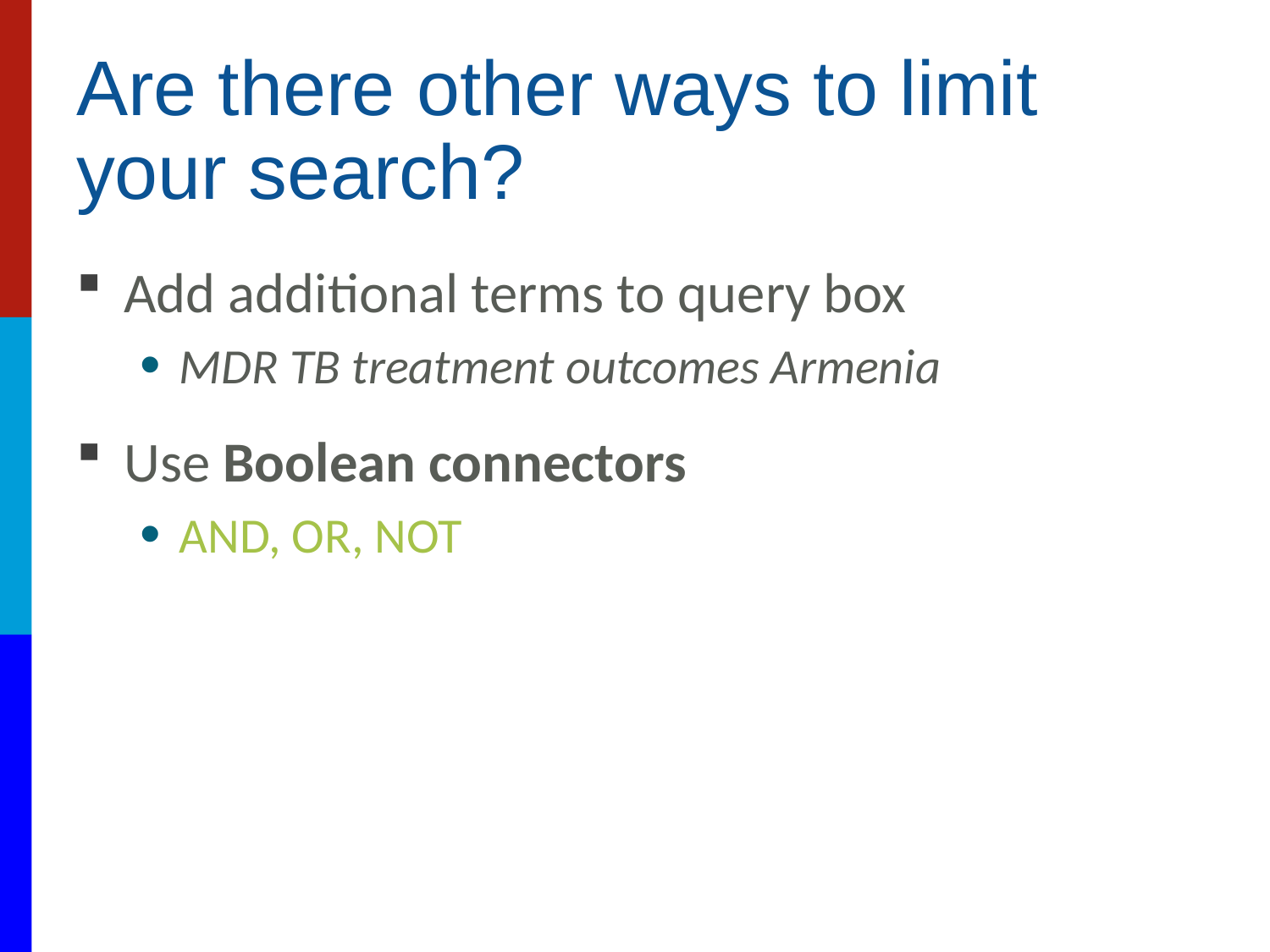

# Are there other ways to limit your search?
Add additional terms to query box
MDR TB treatment outcomes Armenia
Use Boolean connectors
AND, OR, NOT